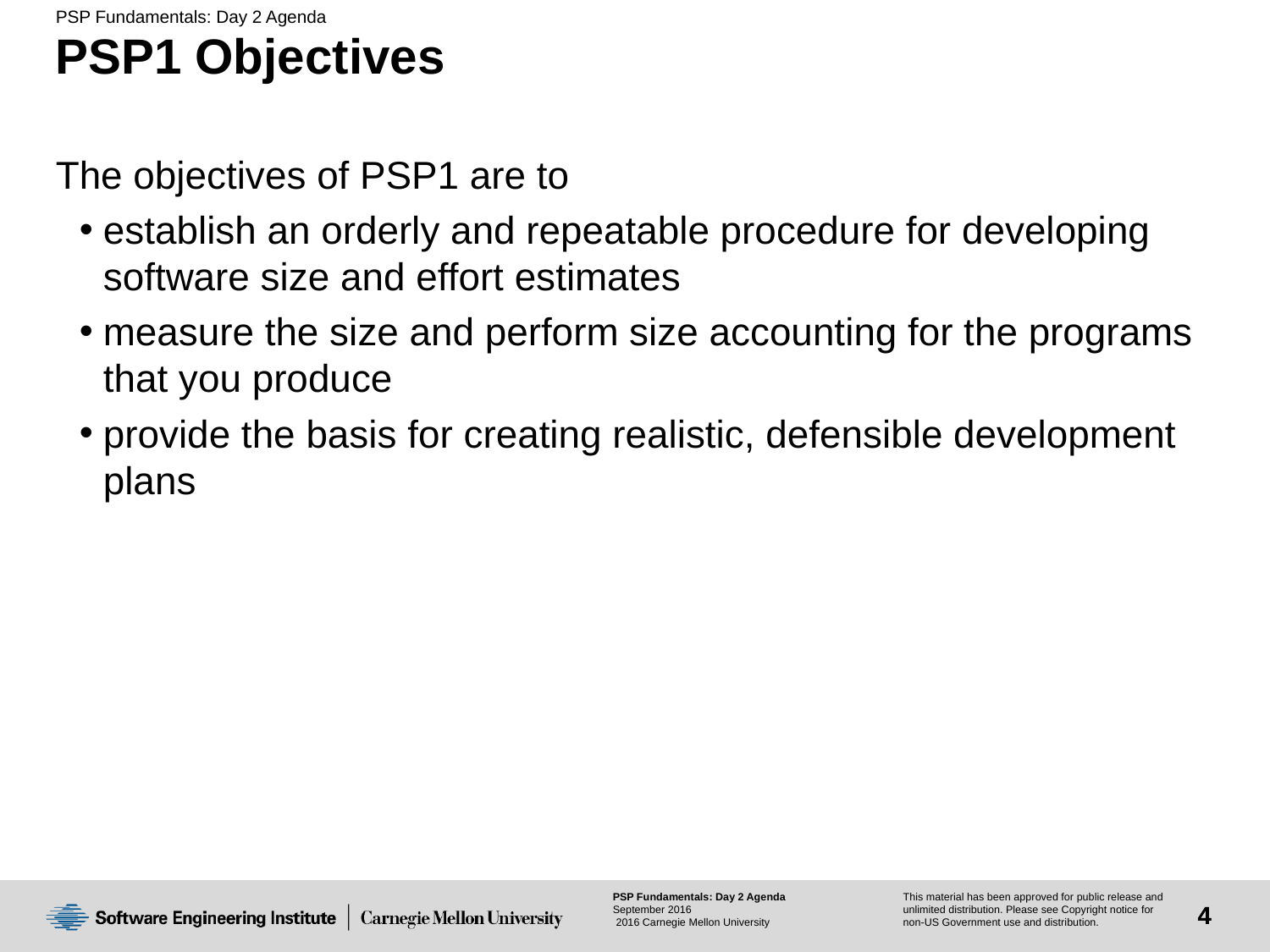

# PSP1 Objectives
The objectives of PSP1 are to
establish an orderly and repeatable procedure for developing software size and effort estimates
measure the size and perform size accounting for the programs that you produce
provide the basis for creating realistic, defensible development plans